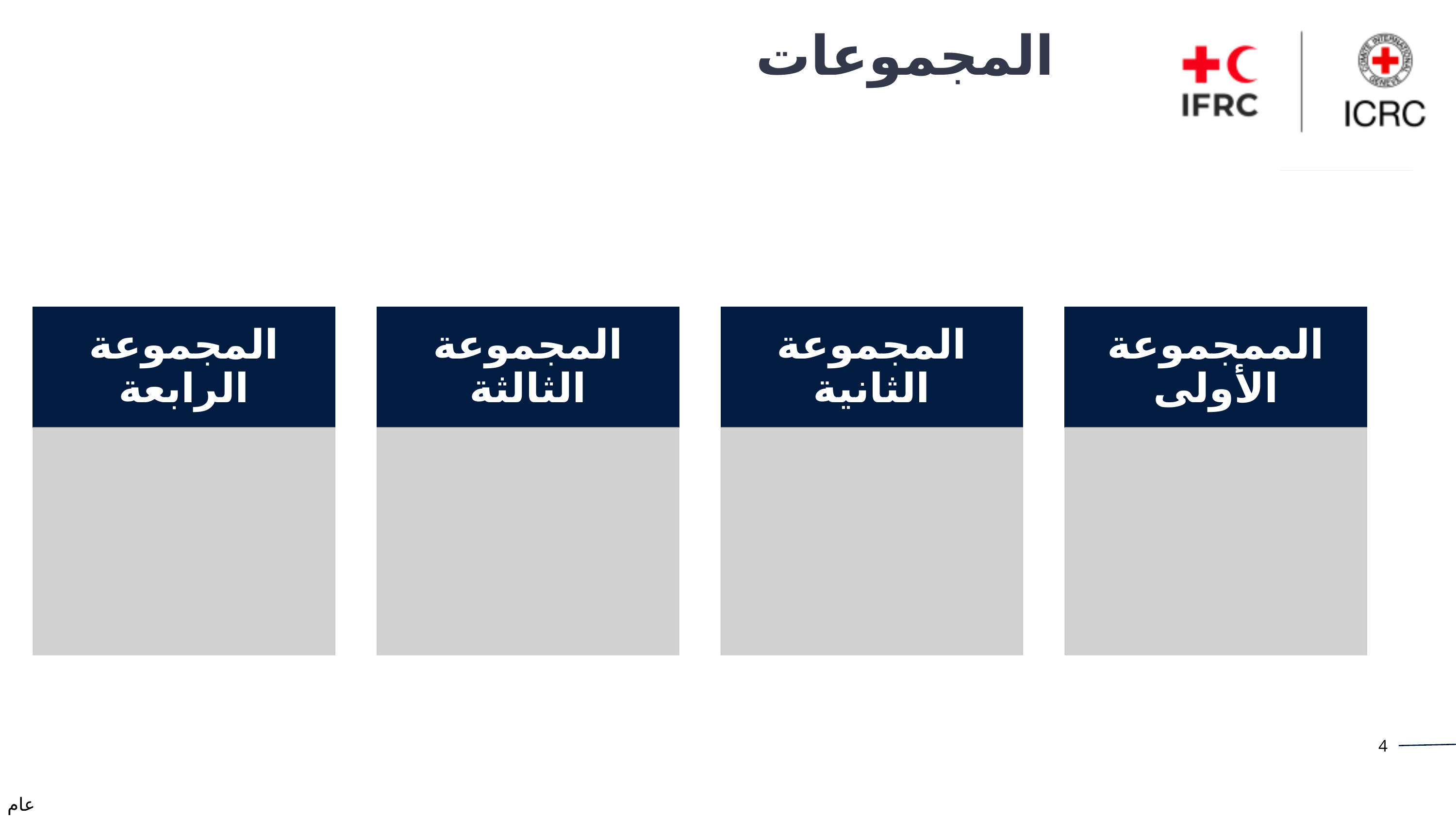

المجموعات
المجموعة الرابعة

المجموعة الثالثة

المجموعة الثانية

الممجموعة الأولى

عام